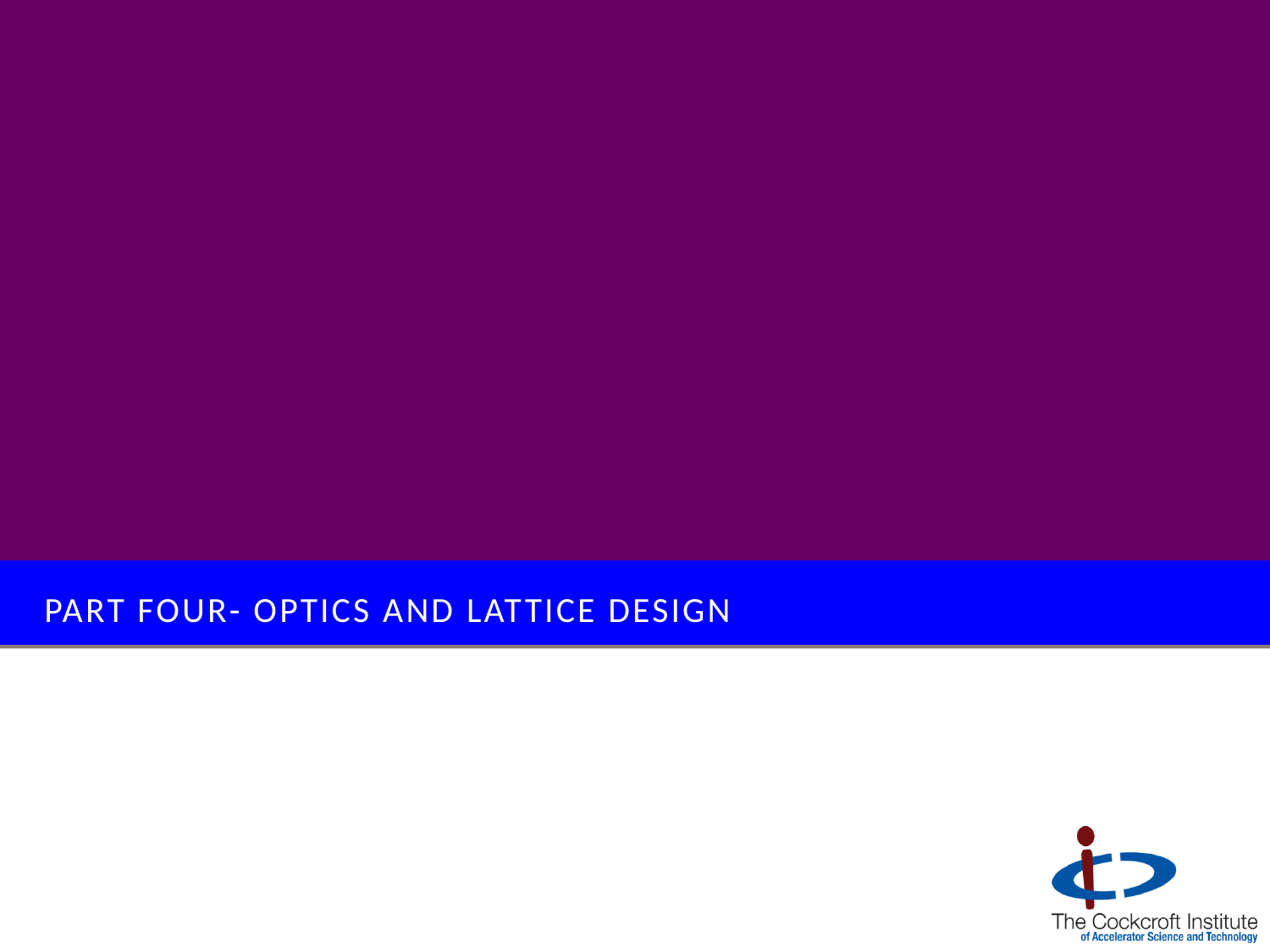

# Part four- optics and lattice design